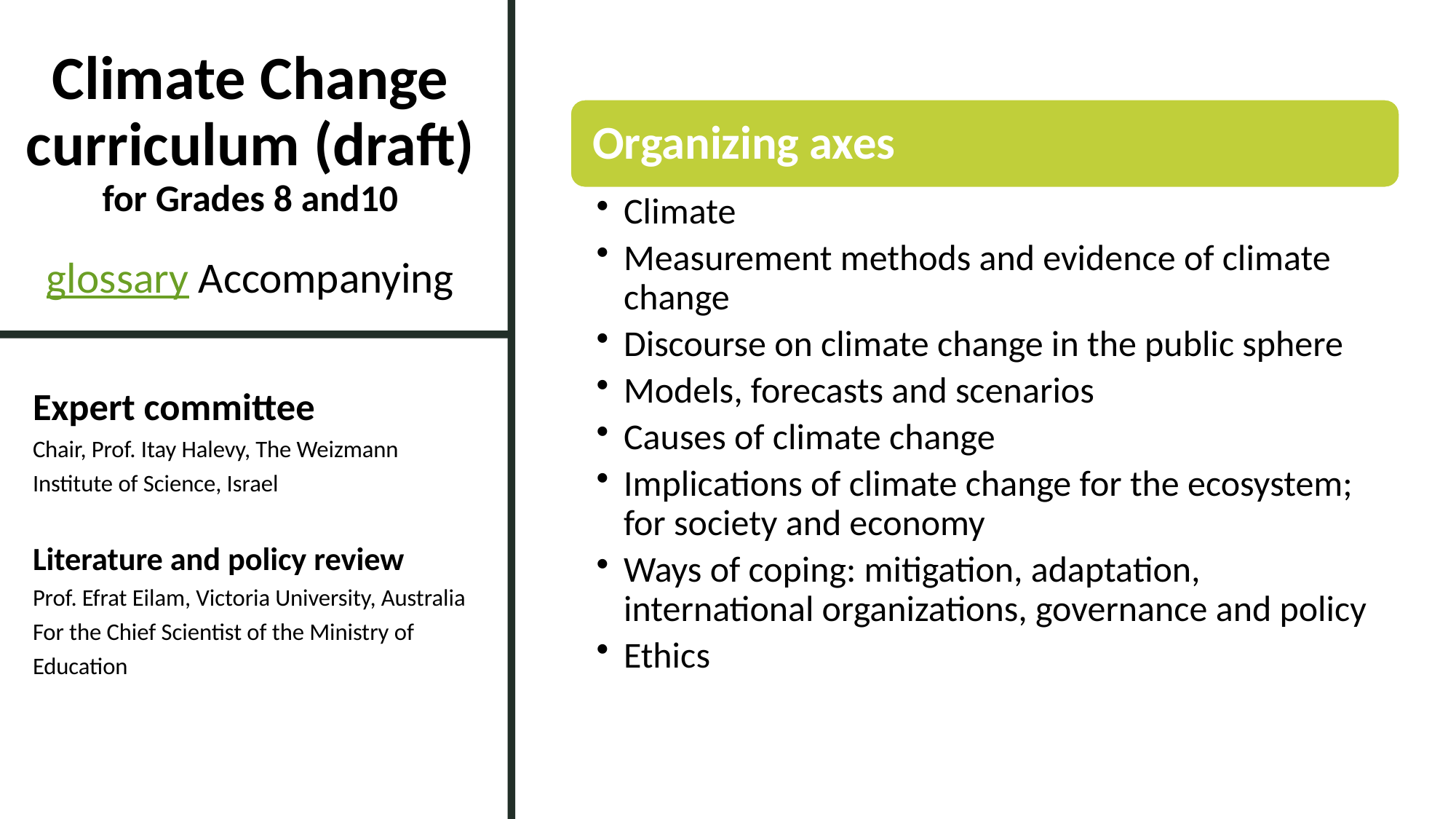

# Climate Change curriculum (draft) for Grades 8 and10 Accompanying glossary
Organizing axes
Climate
Measurement methods and evidence of climate change
Discourse on climate change in the public sphere
Models, forecasts and scenarios
Causes of climate change
Implications of climate change for the ecosystem; for society and economy
Ways of coping: mitigation, adaptation, international organizations, governance and policy
Ethics

Expert committee
Chair, Prof. Itay Halevy, The Weizmann Institute of Science, Israel

Literature and policy review
Prof. Efrat Eilam, Victoria University, Australia
For the Chief Scientist of the Ministry of Education